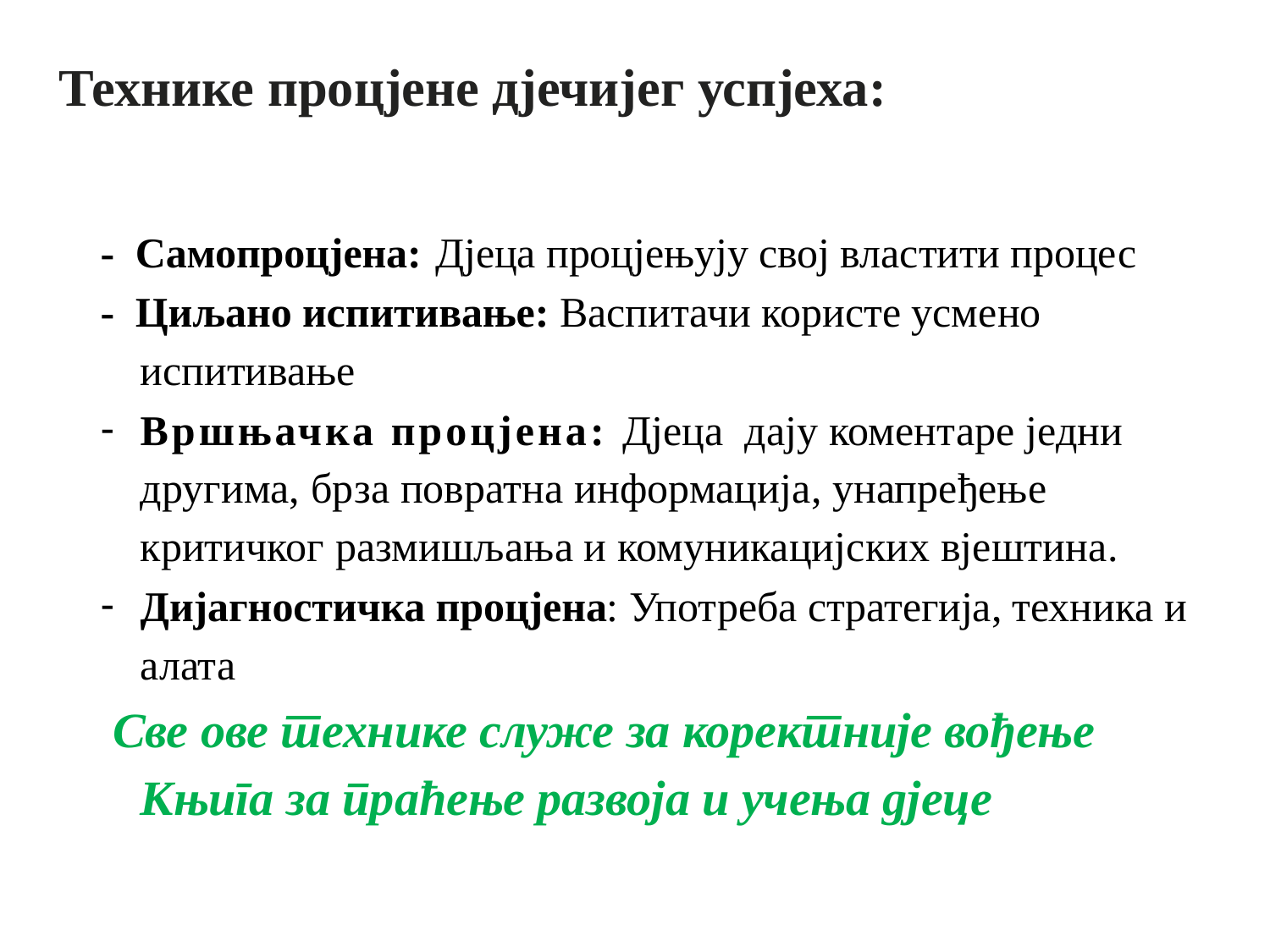

# Технике процјене дјечијег успјеха:

-  Самопроцјена: Дјеца процјењују свој властити процес
-  Циљано испитивање: Васпитачи користе усмено испитивање
Вршњачка процјена: Дјеца  дају коментаре једни другима, брза повратна информација, унапређење критичког размишљања и комуникацијских вјештина.
Дијагностичка процјена: Употреба стратегија, техника и алата
 Све ове технике служе за коректније вођење Књига за праћење развоја и учења дјеце

4